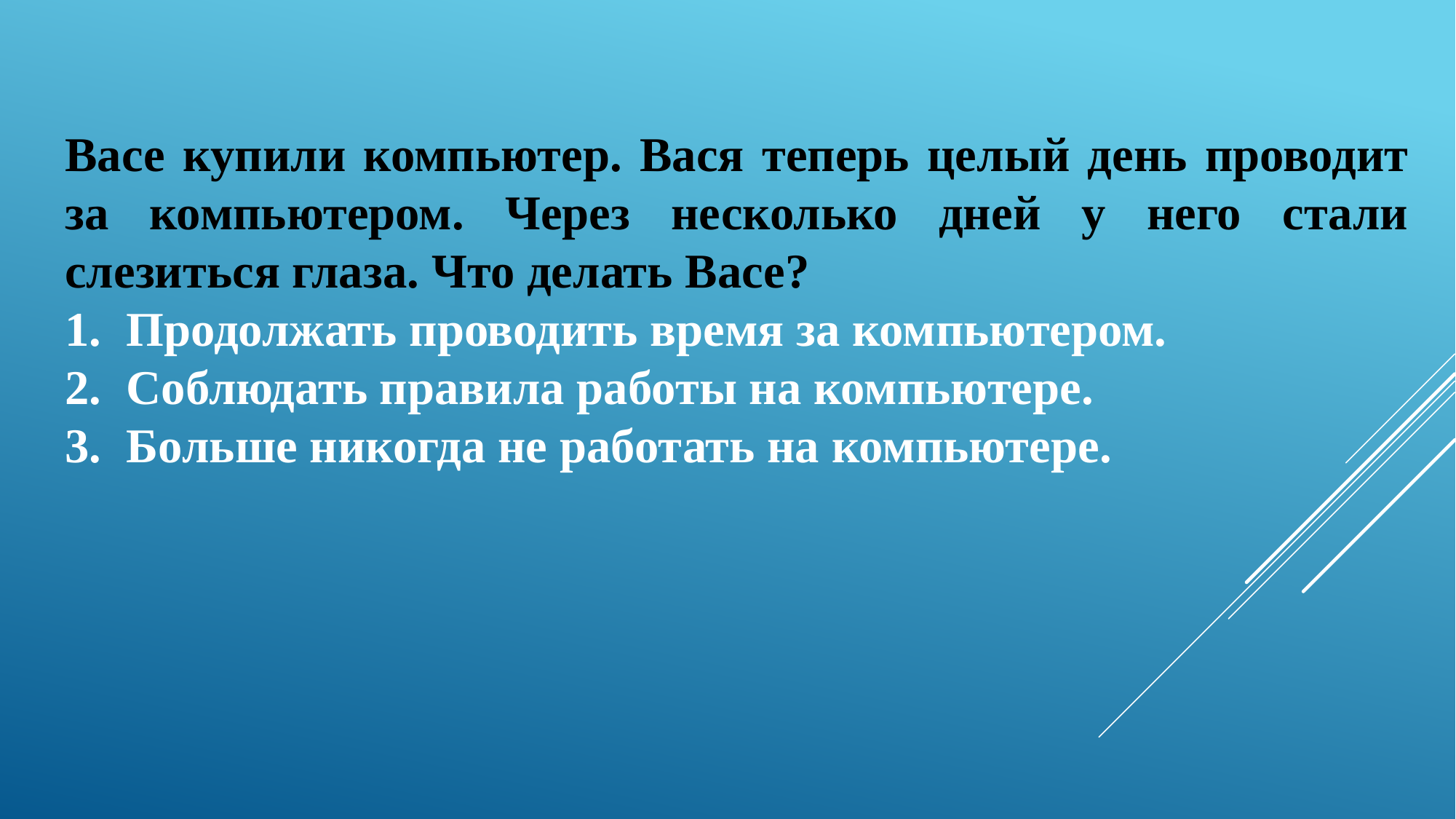

Васе купили компьютер. Вася теперь целый день проводит за компьютером. Через несколько дней у него стали слезиться глаза. Что делать Васе?
Продолжать проводить время за компьютером.
Соблюдать правила работы на компьютере.
Больше никогда не работать на компьютере.